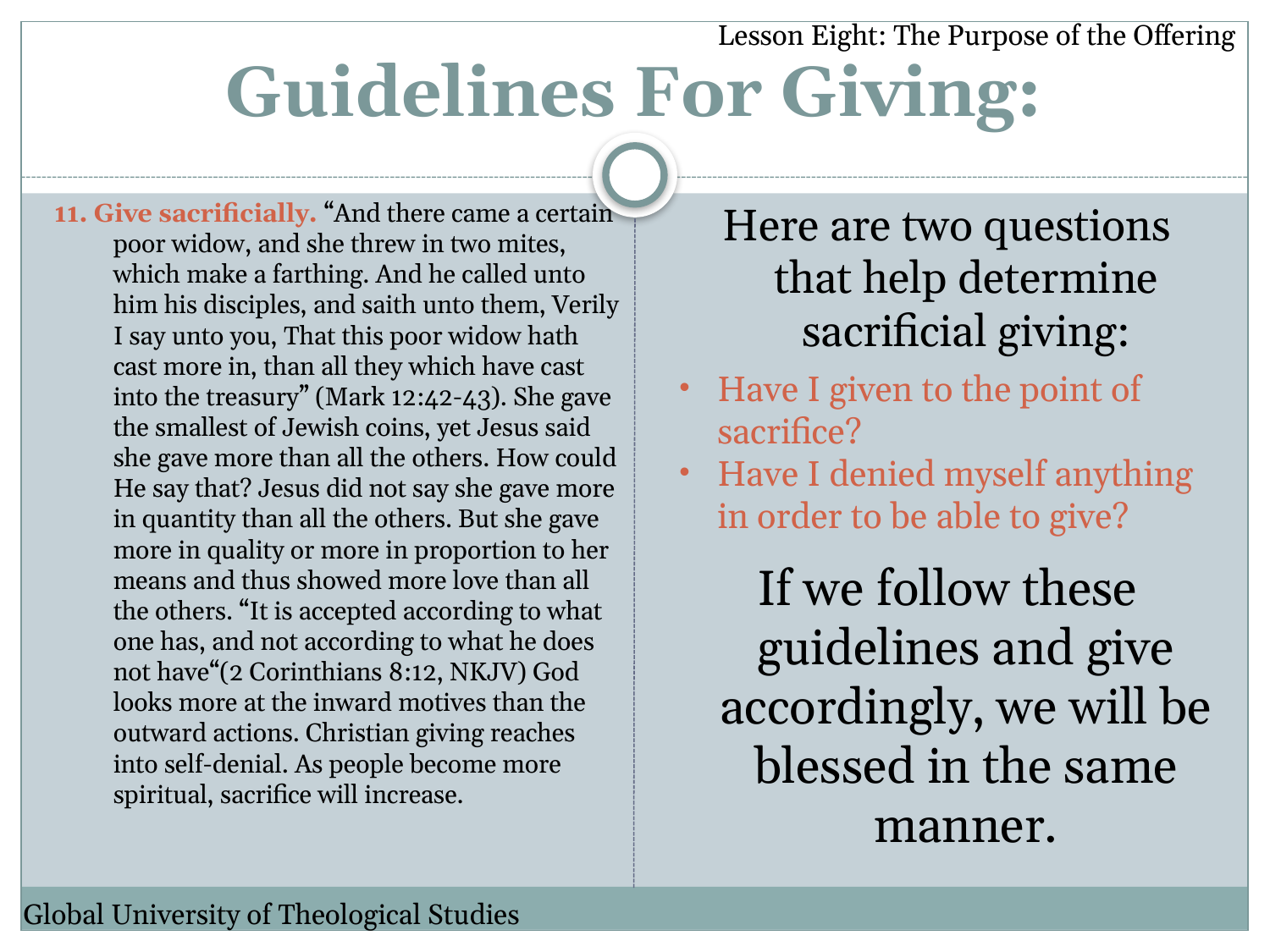

Lesson Eight: The Purpose of the Offering
# Guidelines For Giving:
11. Give sacrificially. “And there came a certain poor widow, and she threw in two mites, which make a farthing. And he called unto him his disciples, and saith unto them, Verily I say unto you, That this poor widow hath cast more in, than all they which have cast into the treasury” (Mark 12:42-43). She gave the smallest of Jewish coins, yet Jesus said she gave more than all the others. How could He say that? Jesus did not say she gave more in quantity than all the others. But she gave more in quality or more in proportion to her means and thus showed more love than all the others. “It is accepted according to what one has, and not according to what he does not have“(2 Corinthians 8:12, NKJV) God looks more at the inward motives than the outward actions. Christian giving reaches into self-denial. As people become more spiritual, sacrifice will increase.
Here are two questions that help determine sacrificial giving:
Have I given to the point of sacrifice?
Have I denied myself anything in order to be able to give?
If we follow these guidelines and give accordingly, we will be blessed in the same manner.
Global University of Theological Studies